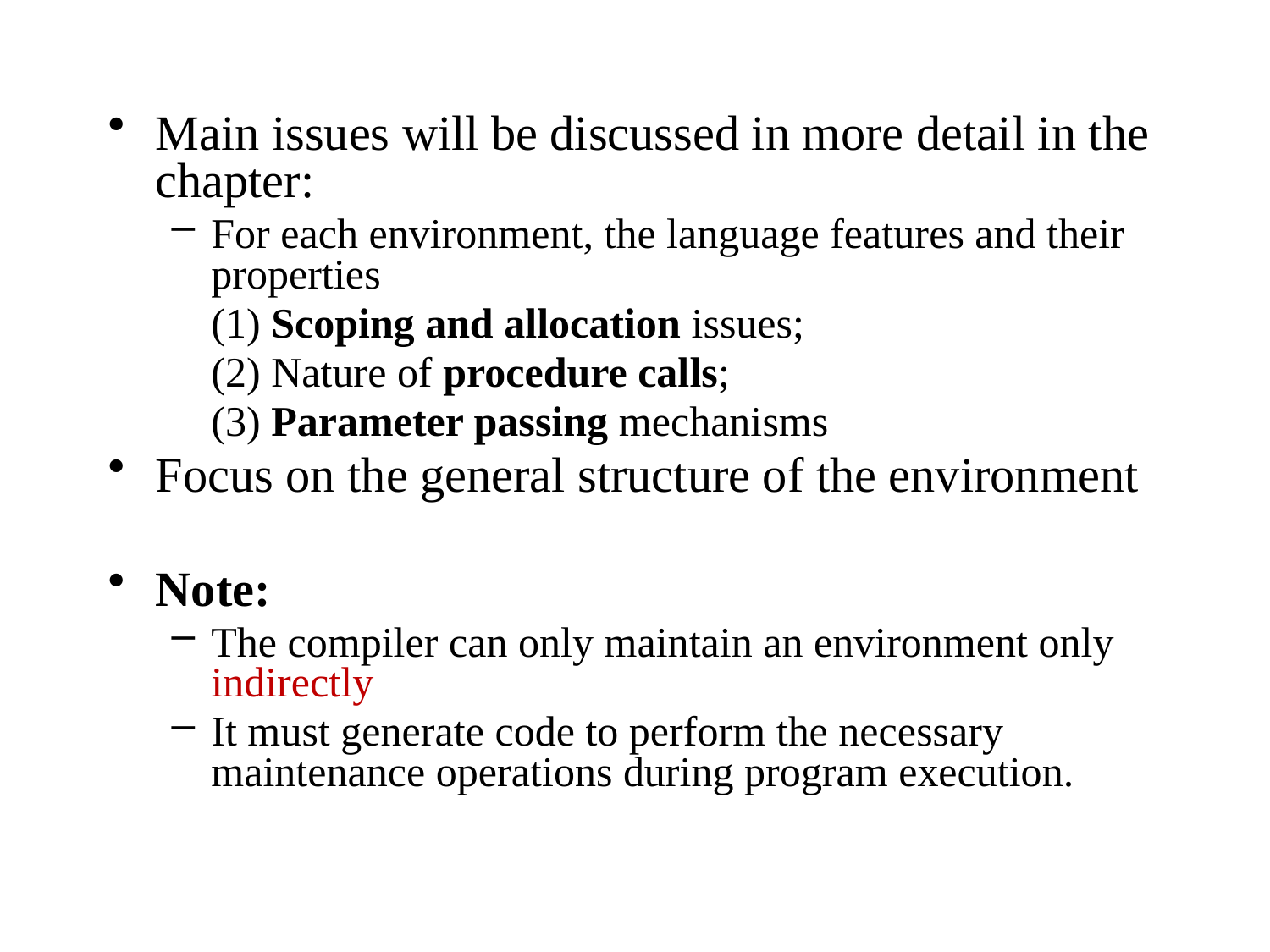

Main issues will be discussed in more detail in the chapter:
For each environment, the language features and their properties
	(1) Scoping and allocation issues;
	(2) Nature of procedure calls;
	(3) Parameter passing mechanisms
Focus on the general structure of the environment

Note:
The compiler can only maintain an environment only indirectly
It must generate code to perform the necessary maintenance operations during program execution.